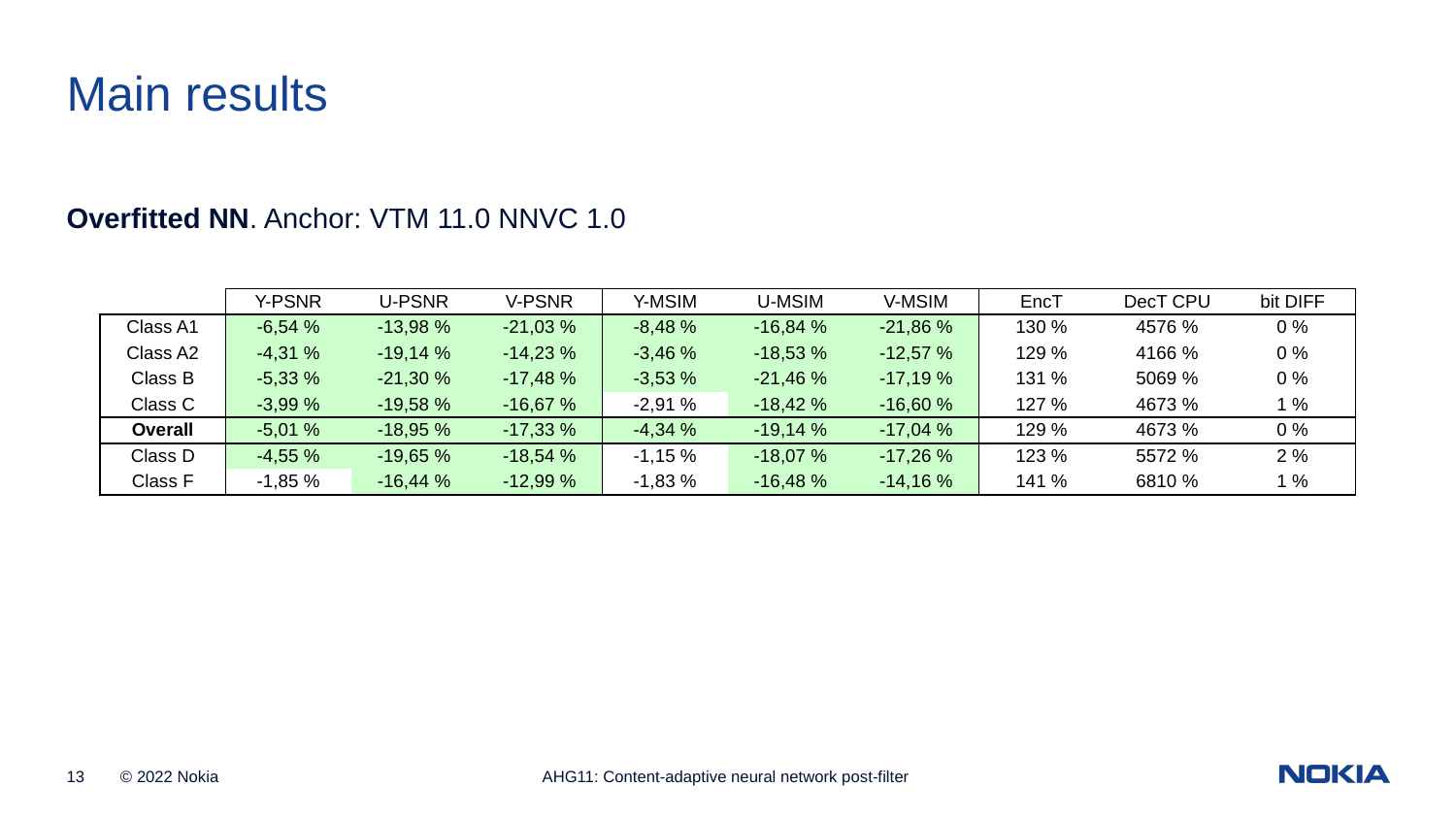

Main results

Overfitted NN. Anchor: VTM 11.0 NNVC 1.0
|  | Y-PSNR | U-PSNR | V-PSNR | Y-MSIM | U-MSIM | V-MSIM | EncT | DecT CPU | bit DIFF |
| --- | --- | --- | --- | --- | --- | --- | --- | --- | --- |
| Class A1 | -6,54 % | -13,98 % | -21,03 % | -8,48 % | -16,84 % | -21,86 % | 130 % | 4576 % | 0 % |
| Class A2 | -4,31 % | -19,14 % | -14,23 % | -3,46 % | -18,53 % | -12,57 % | 129 % | 4166 % | 0 % |
| Class B | -5,33 % | -21,30 % | -17,48 % | -3,53 % | -21,46 % | -17,19 % | 131 % | 5069 % | 0 % |
| Class C | -3,99 % | -19,58 % | -16,67 % | -2,91 % | -18,42 % | -16,60 % | 127 % | 4673 % | 1 % |
| Overall | -5,01 % | -18,95 % | -17,33 % | -4,34 % | -19,14 % | -17,04 % | 129 % | 4673 % | 0 % |
| Class D | -4,55 % | -19,65 % | -18,54 % | -1,15 % | -18,07 % | -17,26 % | 123 % | 5572 % | 2 % |
| Class F | -1,85 % | -16,44 % | -12,99 % | -1,83 % | -16,48 % | -14,16 % | 141 % | 6810 % | 1 % |
AHG11: Content-adaptive neural network post-filter